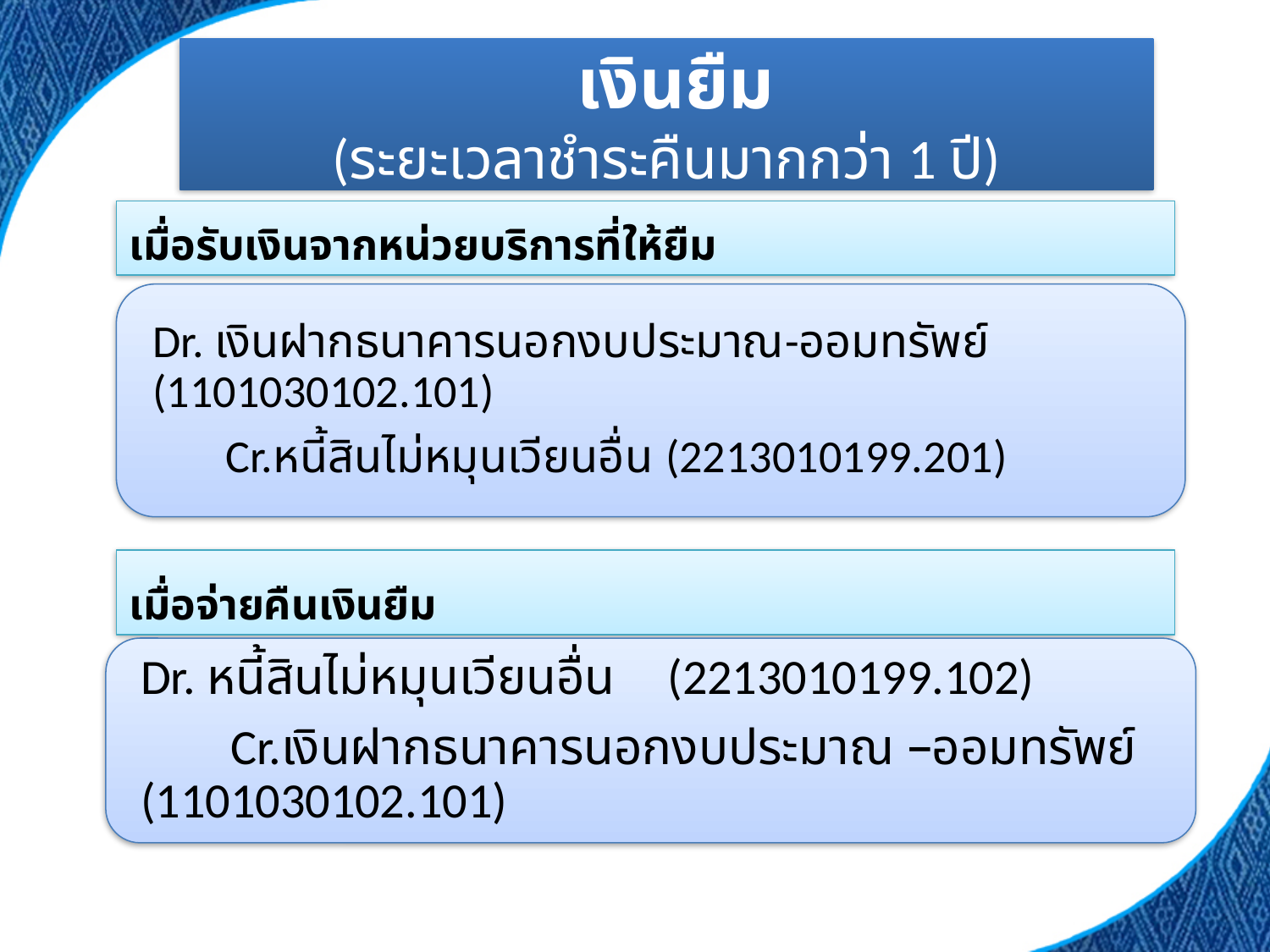

# เงินยืม (ระยะเวลาชำระคืนมากกว่า 1 ปี)
เมื่อรับเงินจากหน่วยบริการที่ให้ยืม
Dr. เงินฝากธนาคารนอกงบประมาณ-ออมทรัพย์   (1101030102.101)
       Cr.หนี้สินไม่หมุนเวียนอื่น (2213010199.201)
เมื่อจ่ายคืนเงินยืม
Dr. หนี้สินไม่หมุนเวียนอื่น    (2213010199.102)
        Cr.เงินฝากธนาคารนอกงบประมาณ –ออมทรัพย์  (1101030102.101)